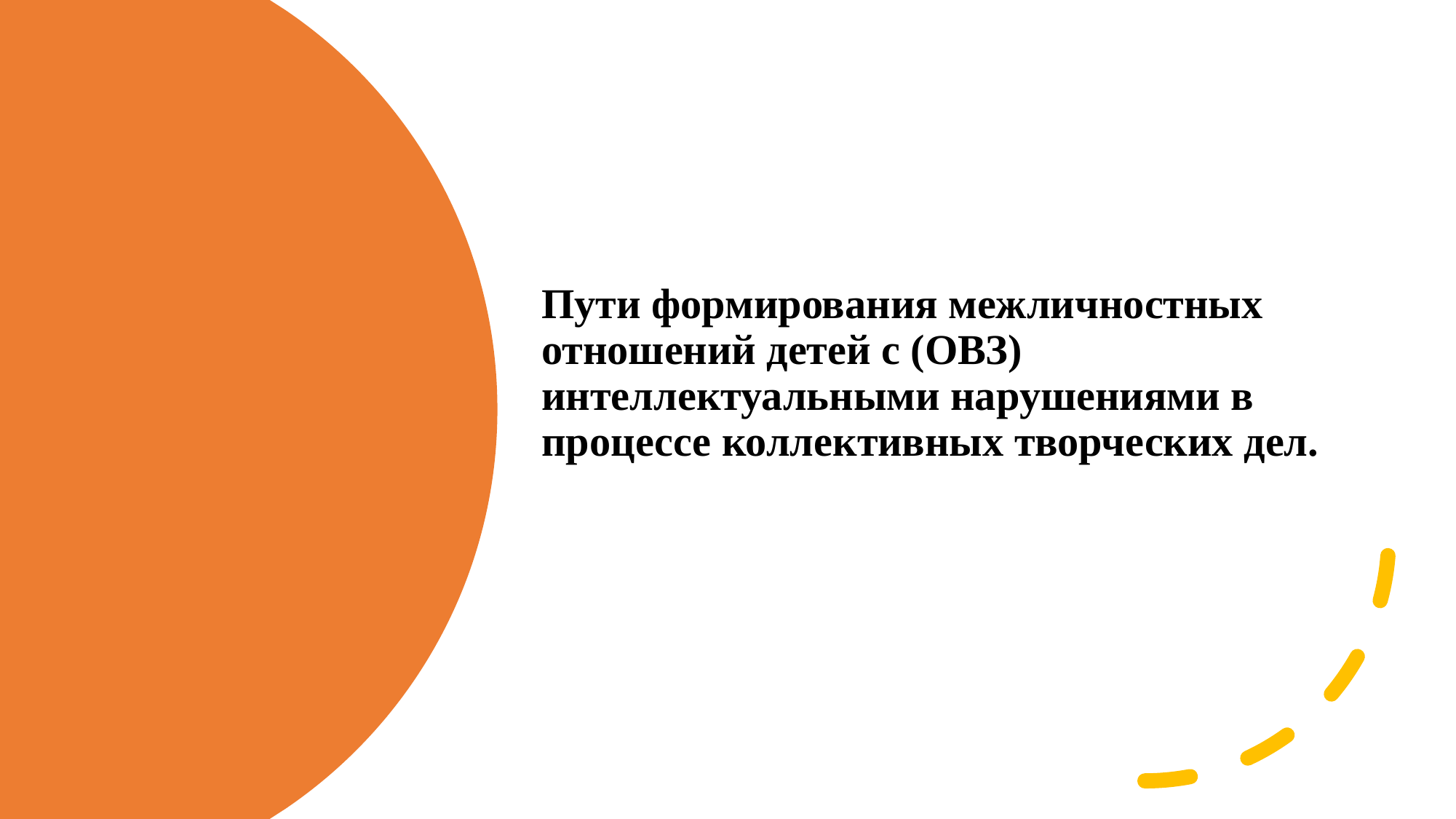

Пути формирования межличностных отношений детей с (ОВЗ) интеллектуальными нарушениями в процессе коллективных творческих дел.